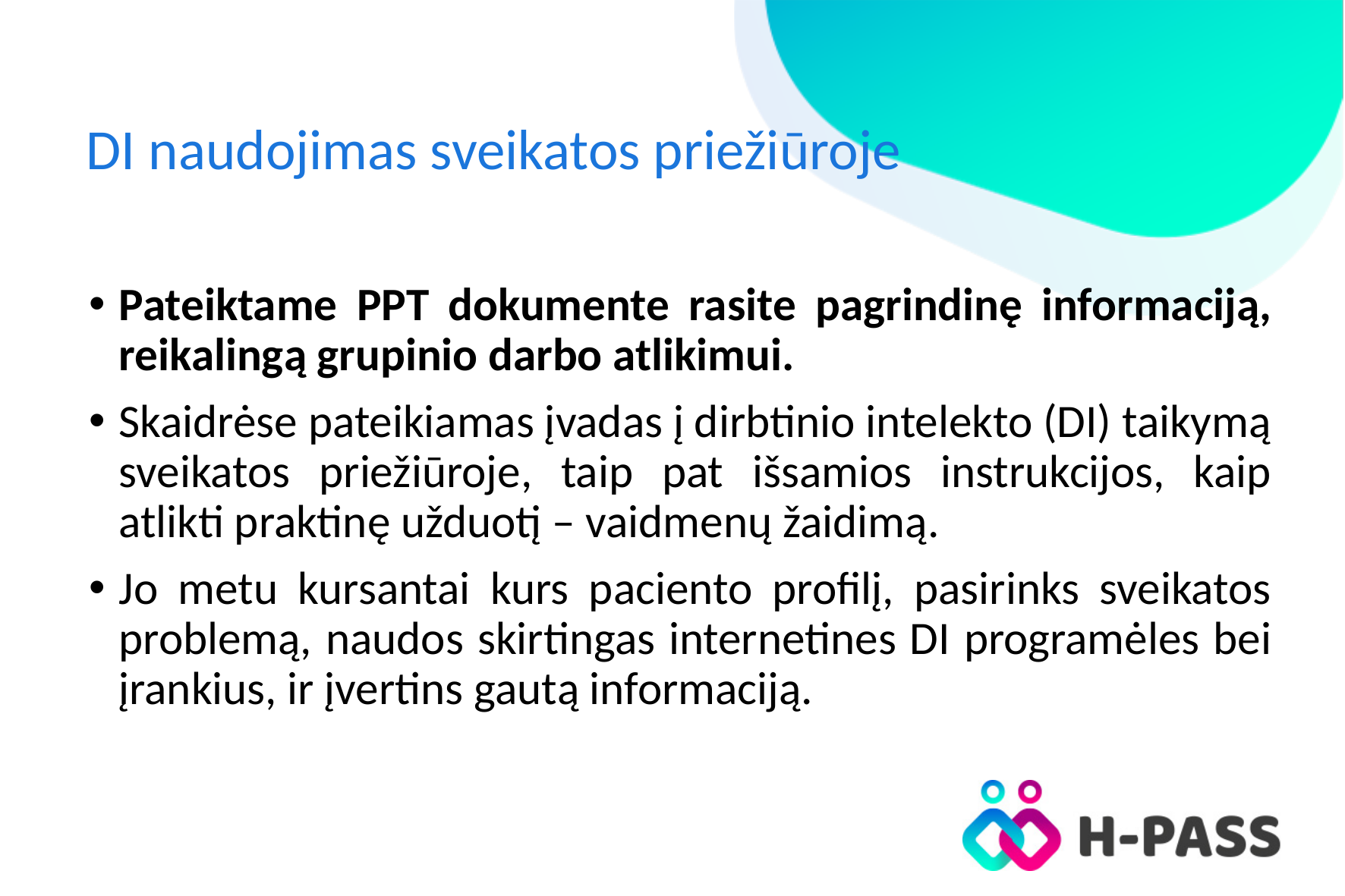

# DI naudojimas sveikatos priežiūroje
Pateiktame PPT dokumente rasite pagrindinę informaciją, reikalingą grupinio darbo atlikimui.
Skaidrėse pateikiamas įvadas į dirbtinio intelekto (DI) taikymą sveikatos priežiūroje, taip pat išsamios instrukcijos, kaip atlikti praktinę užduotį – vaidmenų žaidimą.
Jo metu kursantai kurs paciento profilį, pasirinks sveikatos problemą, naudos skirtingas internetines DI programėles bei įrankius, ir įvertins gautą informaciją.